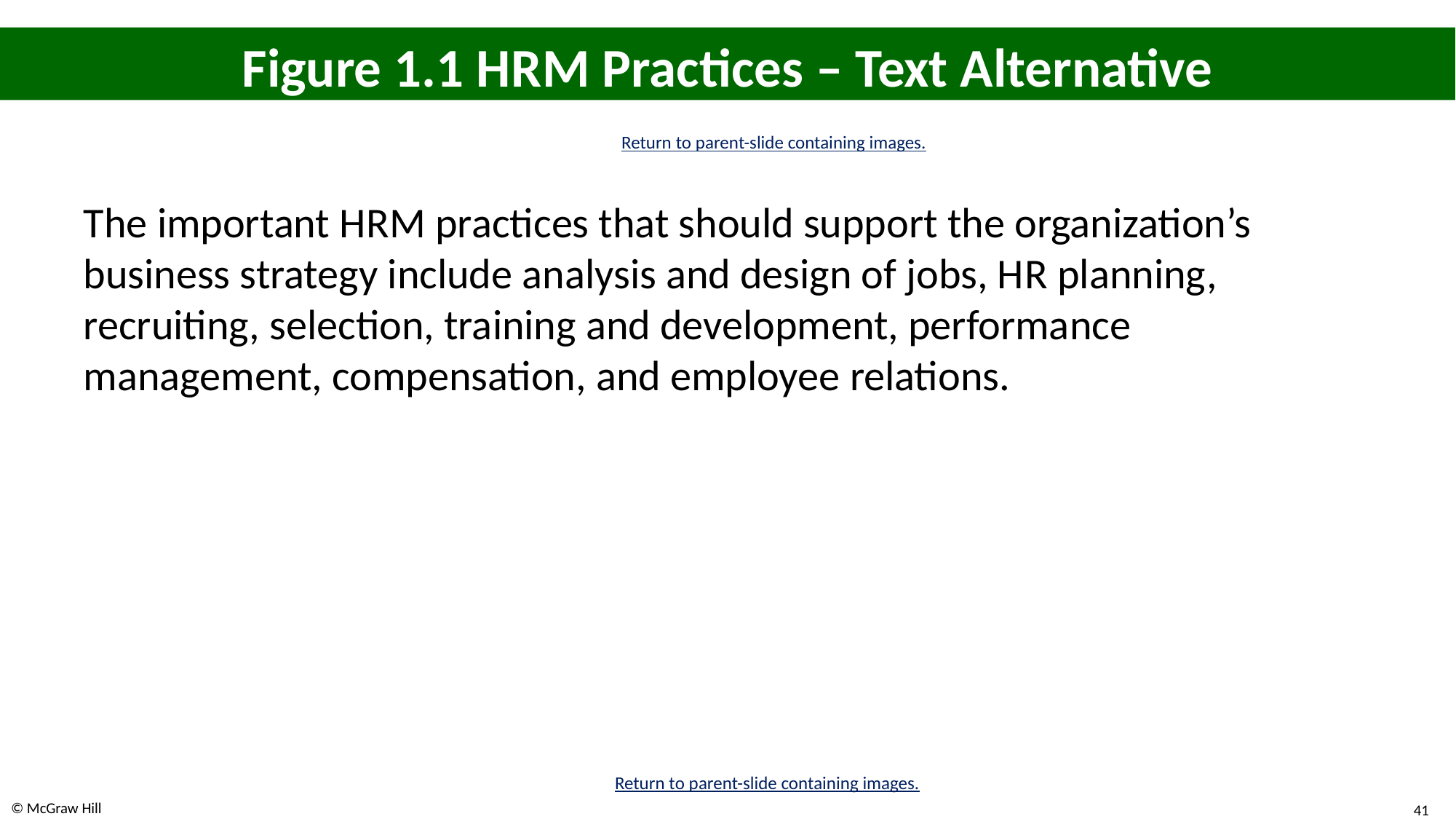

# Figure 1.1 H R M Practices – Text Alternative
Return to parent-slide containing images.
The important H R M practices that should support the organization’s business strategy include analysis and design of jobs, H R planning, recruiting, selection, training and development, performance management, compensation, and employee relations.
Return to parent-slide containing images.